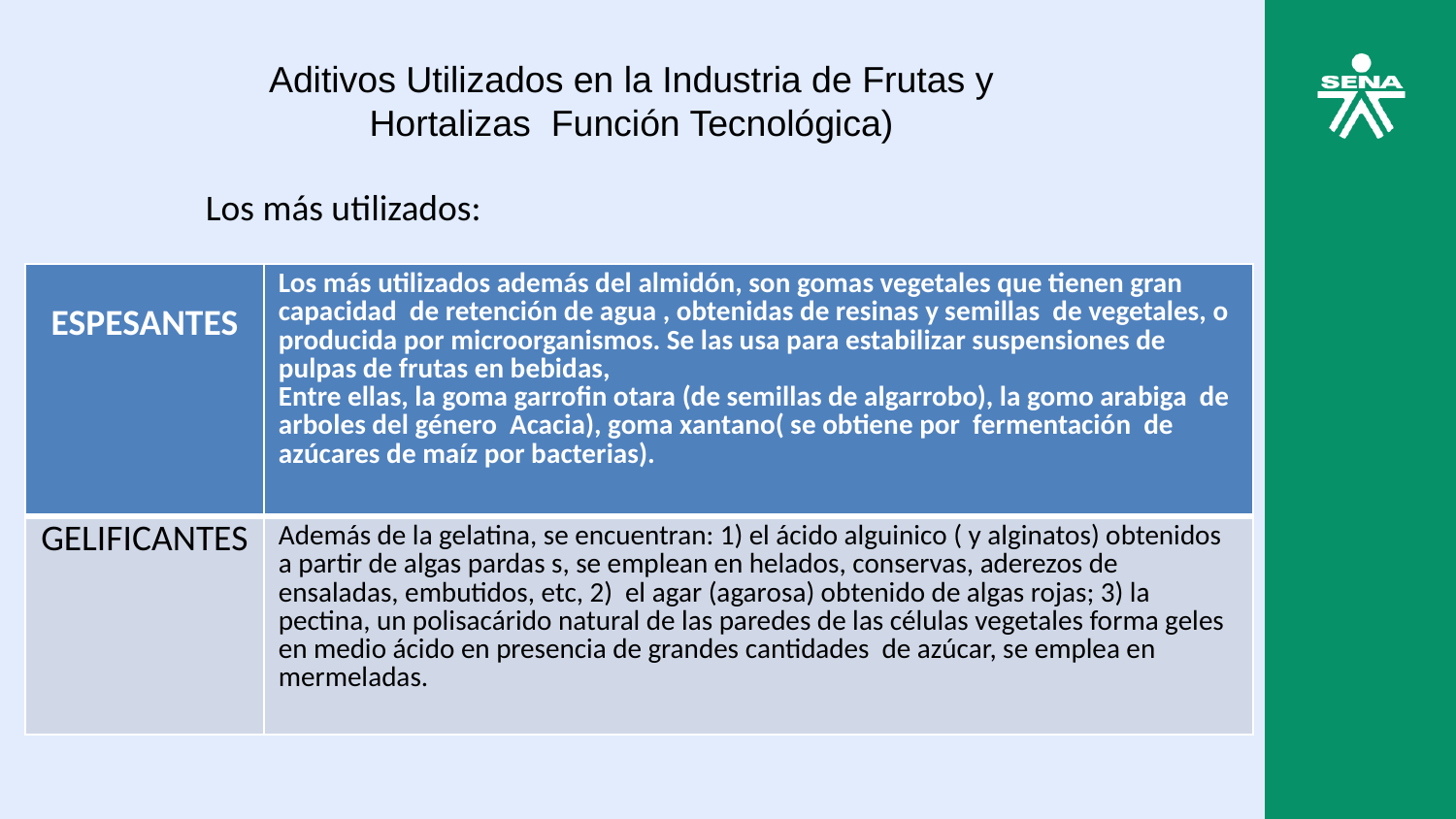

Aditivos Utilizados en la Industria de Frutas y Hortalizas  Función Tecnológica)
Los más utilizados:
| ESPESANTES | Los más utilizados además del almidón, son gomas vegetales que tienen gran capacidad de retención de agua , obtenidas de resinas y semillas de vegetales, o producida por microorganismos. Se las usa para estabilizar suspensiones de pulpas de frutas en bebidas, Entre ellas, la goma garrofin otara (de semillas de algarrobo), la gomo arabiga de arboles del género Acacia), goma xantano( se obtiene por fermentación de azúcares de maíz por bacterias). |
| --- | --- |
| GELIFICANTES | Además de la gelatina, se encuentran: 1) el ácido alguinico ( y alginatos) obtenidos a partir de algas pardas s, se emplean en helados, conservas, aderezos de ensaladas, embutidos, etc, 2) el agar (agarosa) obtenido de algas rojas; 3) la pectina, un polisacárido natural de las paredes de las células vegetales forma geles en medio ácido en presencia de grandes cantidades de azúcar, se emplea en mermeladas. |